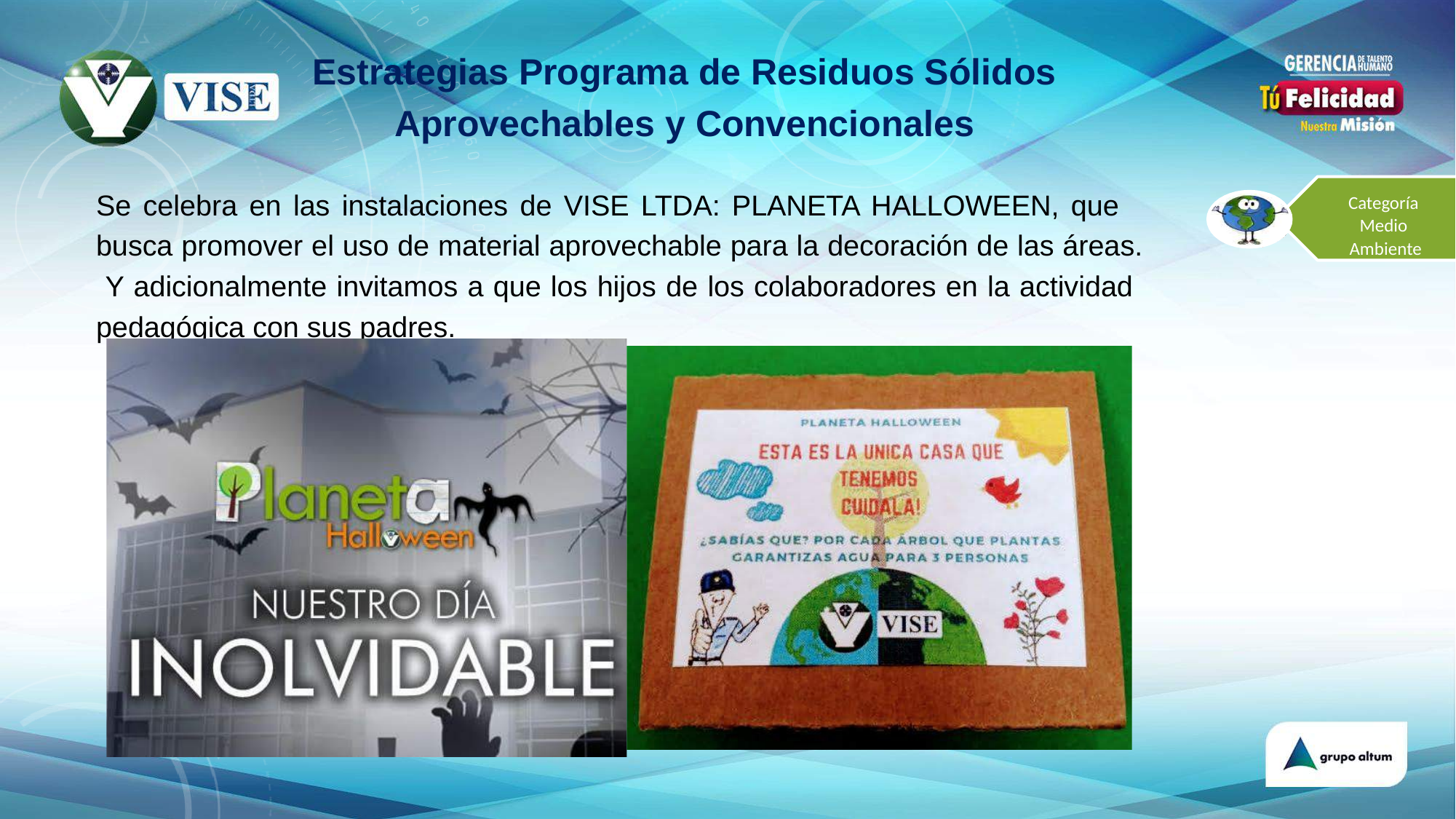

# Estrategias Programa de Residuos Sólidos  Aprovechables y Convencionales

Se celebra en las instalaciones de VISE LTDA: PLANETA HALLOWEEN, que   busca promover el uso de material aprovechable para la decoración de las áreas.  Y adicionalmente invitamos a que los hijos de los colaboradores en la actividad  pedagógica con sus padres.
Categoría  Medio  Ambiente